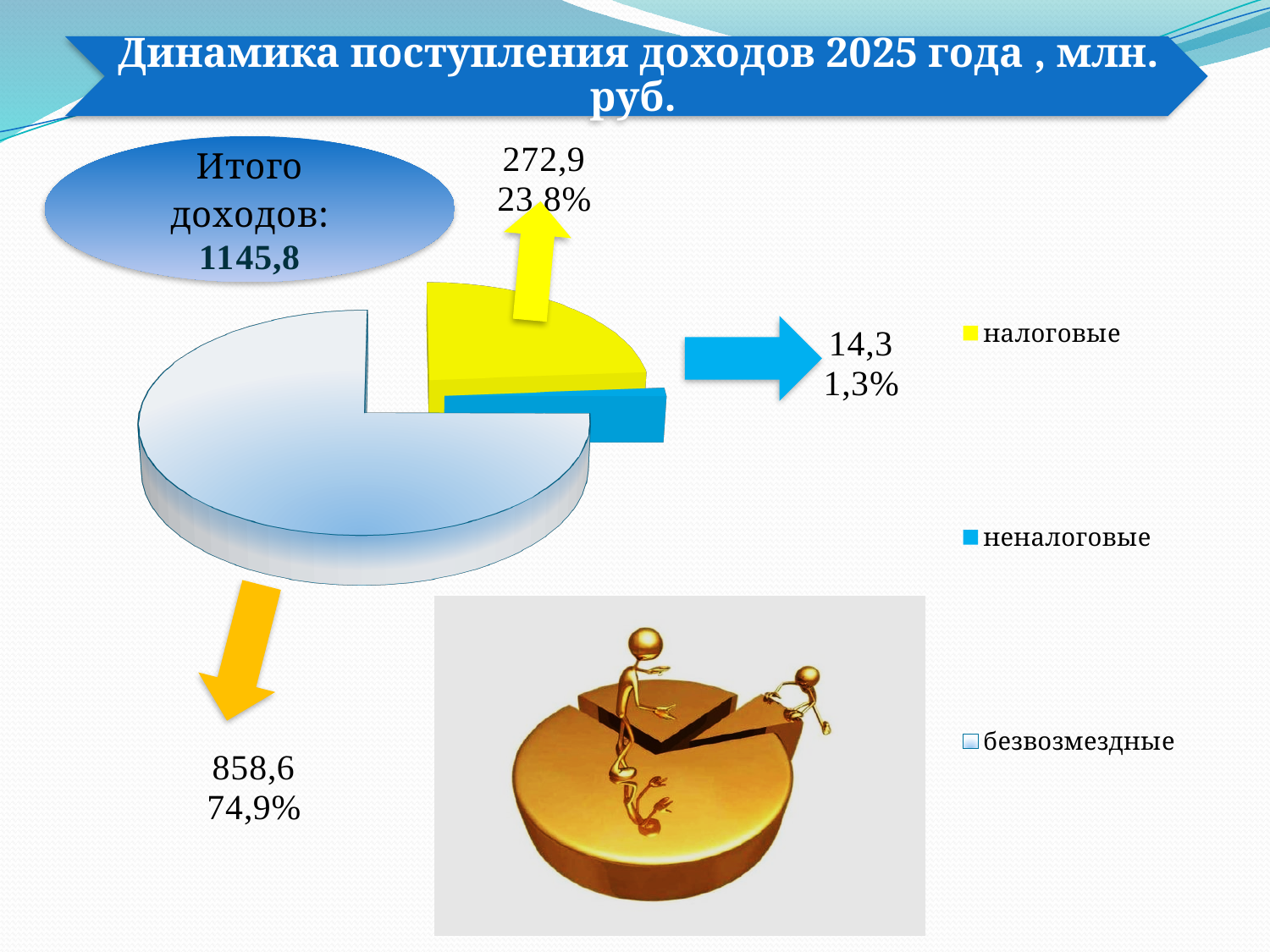

Динамика поступления доходов 2025 года , млн. руб.

[unsupported chart]